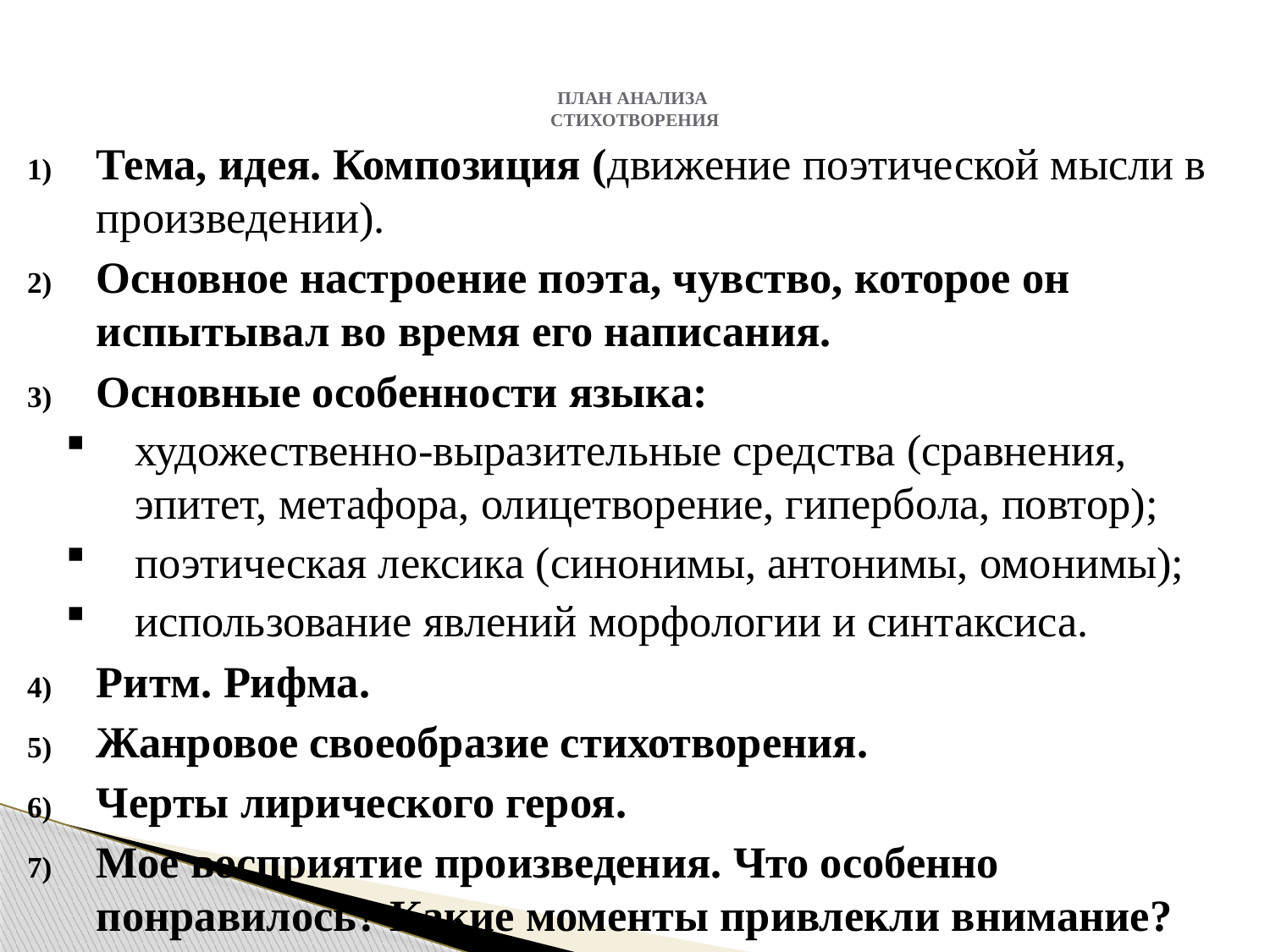

# План анализа стихотворения
Тема, идея. Композиция (движение поэтической мысли в произведении).
Основное настроение поэта, чувство, которое он испытывал во время его написания.
Основные особенности языка:
художественно-выразительные средства (сравнения, эпитет, метафора, олицетворение, гипербола, повтор);
поэтическая лексика (синонимы, антонимы, омонимы);
использование явлений морфологии и синтаксиса.
Ритм. Рифма.
Жанровое своеобразие стихотворения.
Черты лирического героя.
Мое восприятие произведения. Что особенно понравилось? Какие моменты привлекли внимание?